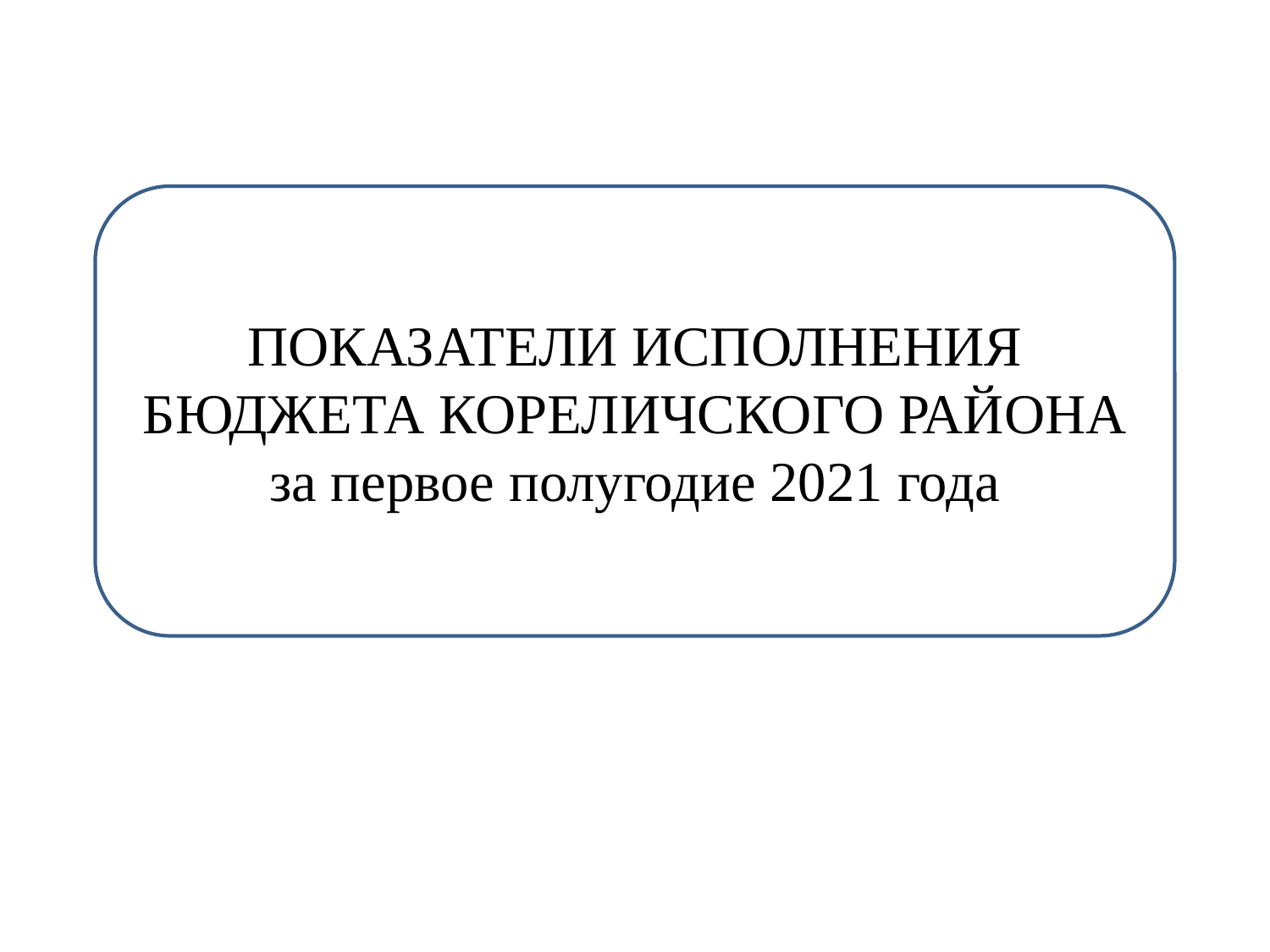

ПОКАЗАТЕЛИ ИСПОЛНЕНИЯ БЮДЖЕТА КОРЕЛИЧСКОГО РАЙОНА за первое полугодие 2021 года
# ПОКАЗАТЕЛИ ИСПОЛНЕНИЯ БЮДЖЕТА КОРЕЛИЧСКОГО РАЙОНА ЗА 2019 год